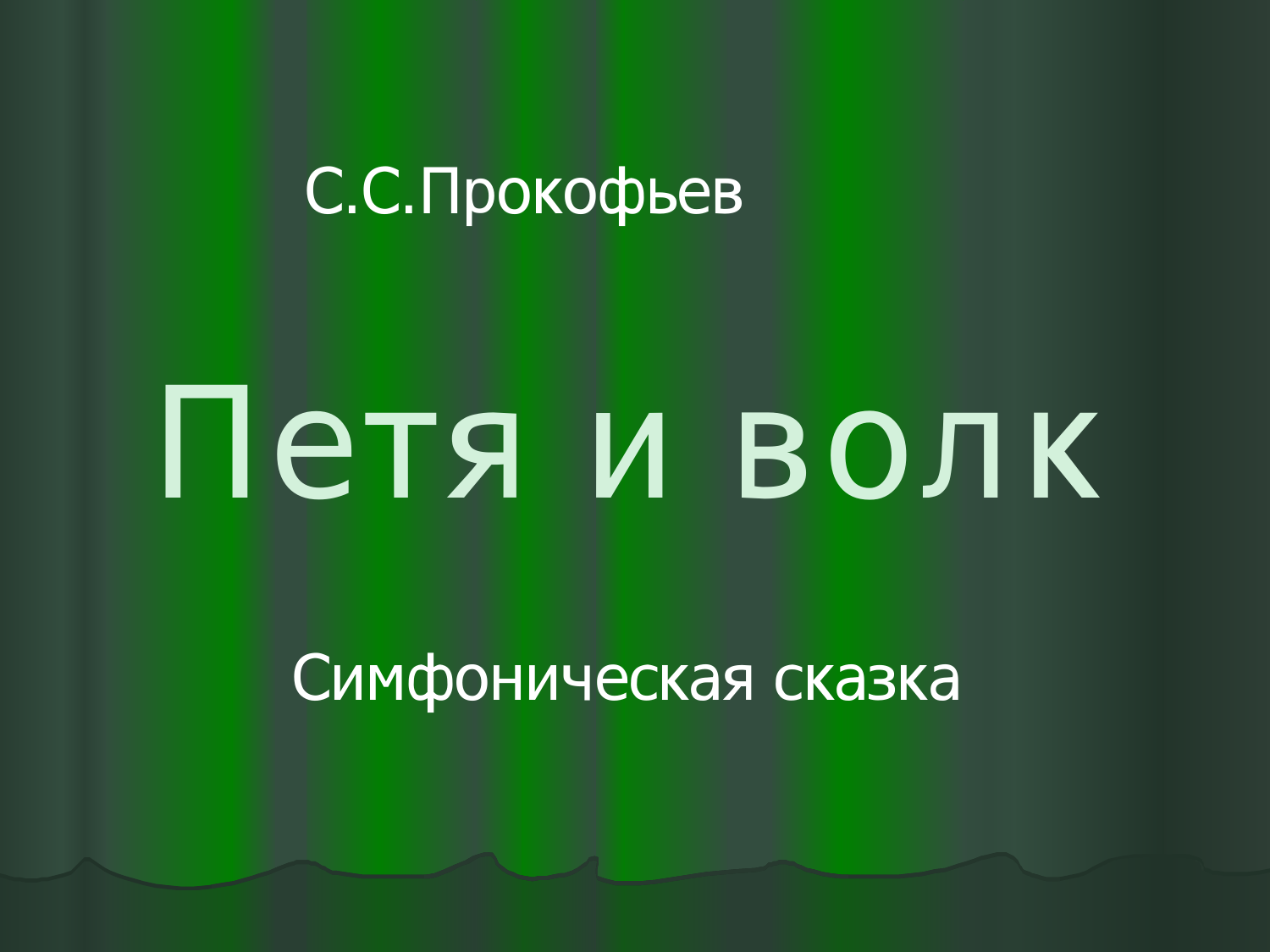

С.С.Прокофьев

Симфоническая сказка

# Петя и волк